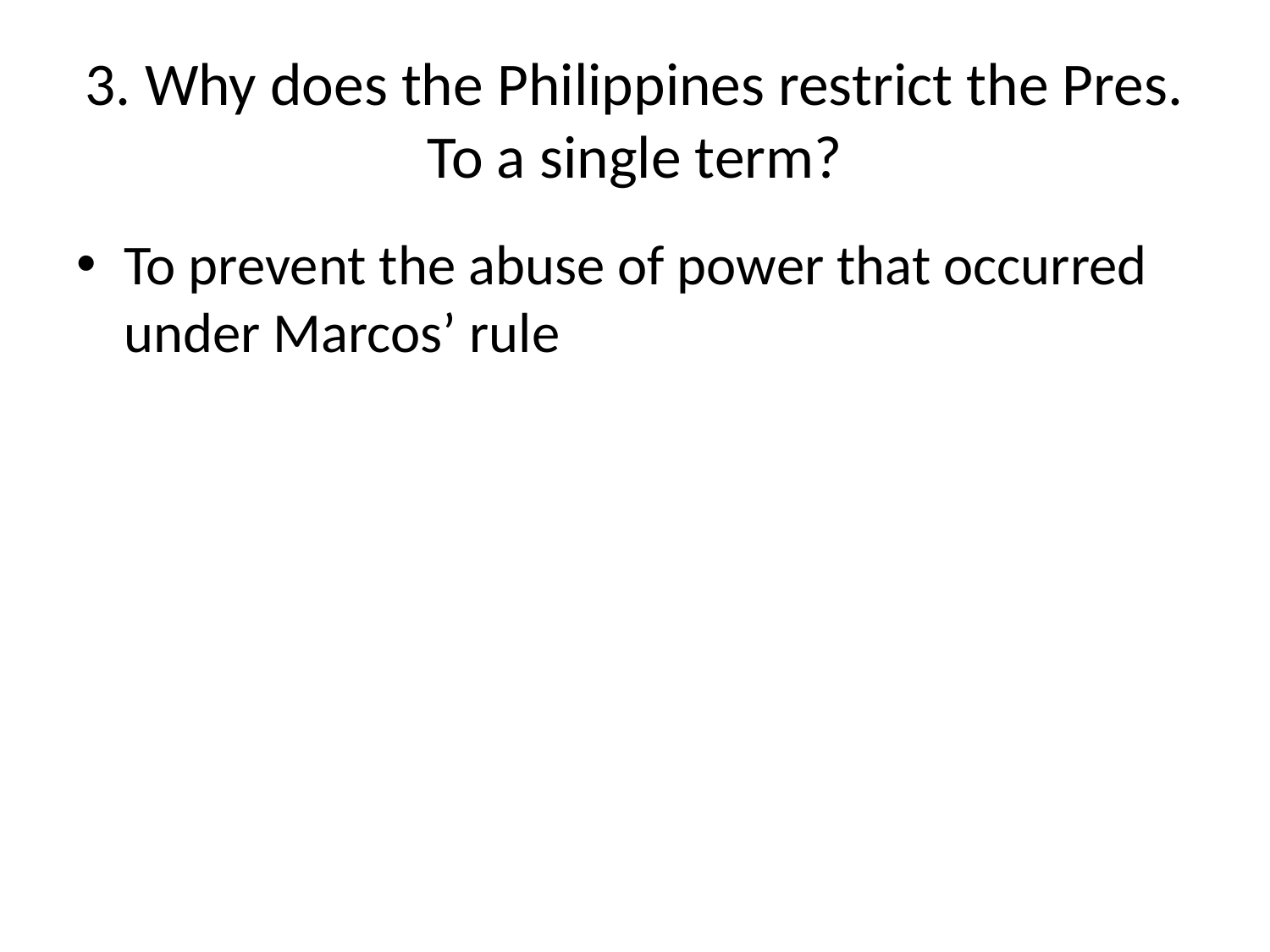

# 3. Why does the Philippines restrict the Pres. To a single term?
To prevent the abuse of power that occurred under Marcos’ rule